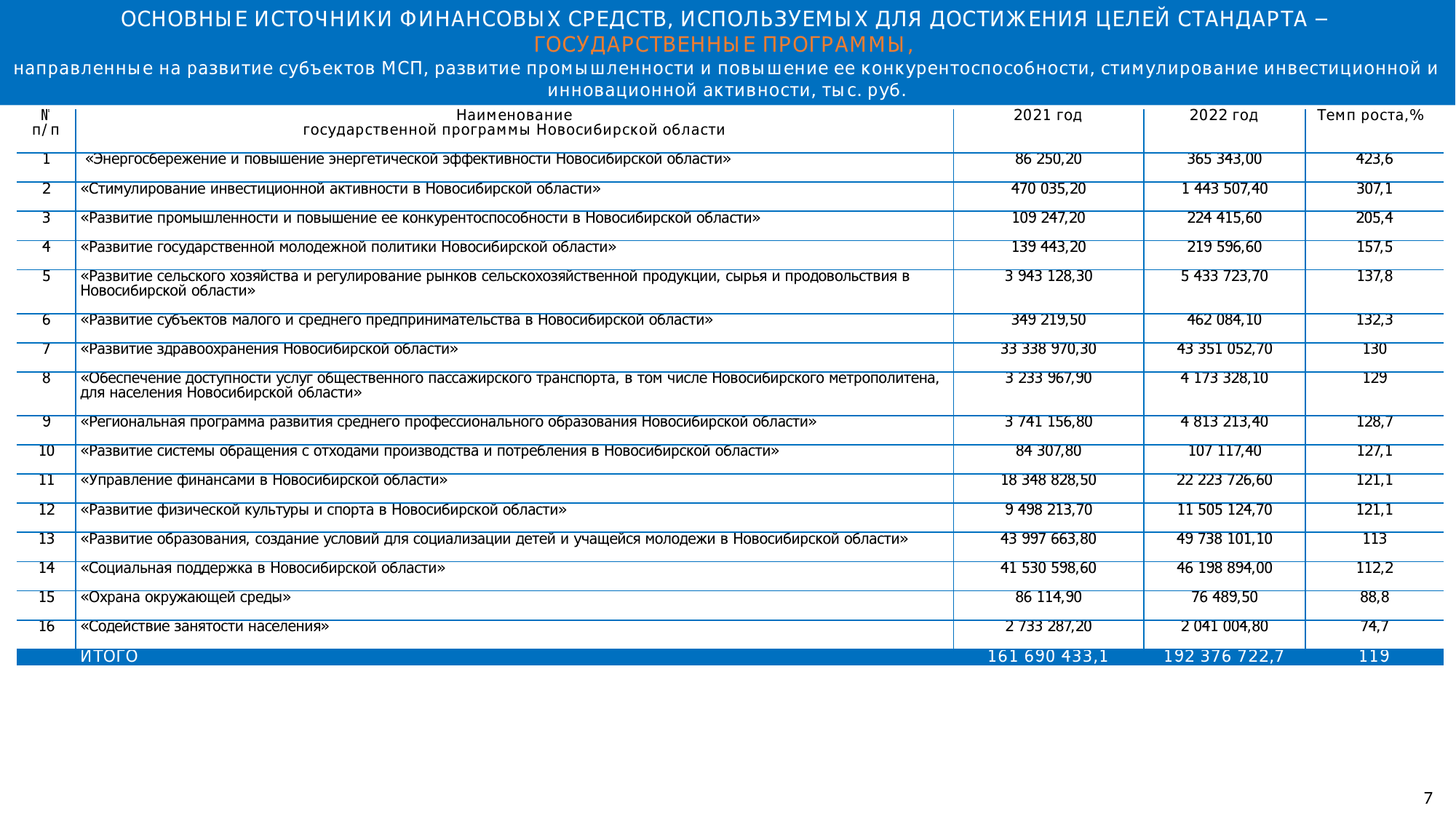

ОСНОВНЫЕ ИСТОЧНИКИ ФИНАНСОВЫХ СРЕДСТВ, ИСПОЛЬЗУЕМЫХ ДЛЯ ДОСТИЖЕНИЯ ЦЕЛЕЙ СТАНДАРТА –
ГОСУДАРСТВЕННЫЕ ПРОГРАММЫ,
направленные на развитие субъектов МСП, развитие промышленности и повышение ее конкурентоспособности, стимулирование инвестиционной и инновационной активности, тыс. руб.
| № п/п | Наименование государственной программы Новосибирской области | 2021 год | 2022 год | Темп роста,% |
| --- | --- | --- | --- | --- |
| 1 | «Энергосбережение и повышение энергетической эффективности Новосибирской области» | 86 250,20 | 365 343,00 | 423,6 |
| 2 | «Стимулирование инвестиционной активности в Новосибирской области» | 470 035,20 | 1 443 507,40 | 307,1 |
| 3 | «Развитие промышленности и повышение ее конкурентоспособности в Новосибирской области» | 109 247,20 | 224 415,60 | 205,4 |
| 4 | «Развитие государственной молодежной политики Новосибирской области» | 139 443,20 | 219 596,60 | 157,5 |
| 5 | «Развитие сельского хозяйства и регулирование рынков сельскохозяйственной продукции, сырья и продовольствия в Новосибирской области» | 3 943 128,30 | 5 433 723,70 | 137,8 |
| 6 | «Развитие субъектов малого и среднего предпринимательства в Новосибирской области» | 349 219,50 | 462 084,10 | 132,3 |
| 7 | «Развитие здравоохранения Новосибирской области» | 33 338 970,30 | 43 351 052,70 | 130 |
| 8 | «Обеспечение доступности услуг общественного пассажирского транспорта, в том числе Новосибирского метрополитена, для населения Новосибирской области» | 3 233 967,90 | 4 173 328,10 | 129 |
| 9 | «Региональная программа развития среднего профессионального образования Новосибирской области» | 3 741 156,80 | 4 813 213,40 | 128,7 |
| 10 | «Развитие системы обращения с отходами производства и потребления в Новосибирской области» | 84 307,80 | 107 117,40 | 127,1 |
| 11 | «Управление финансами в Новосибирской области» | 18 348 828,50 | 22 223 726,60 | 121,1 |
| 12 | «Развитие физической культуры и спорта в Новосибирской области» | 9 498 213,70 | 11 505 124,70 | 121,1 |
| 13 | «Развитие образования, создание условий для социализации детей и учащейся молодежи в Новосибирской области» | 43 997 663,80 | 49 738 101,10 | 113 |
| 14 | «Социальная поддержка в Новосибирской области» | 41 530 598,60 | 46 198 894,00 | 112,2 |
| 15 | «Охрана окружающей среды» | 86 114,90 | 76 489,50 | 88,8 |
| 16 | «Содействие занятости населения» | 2 733 287,20 | 2 041 004,80 | 74,7 |
|  | ИТОГО | 161 690 433,1 | 192 376 722,7 | 119 |
7